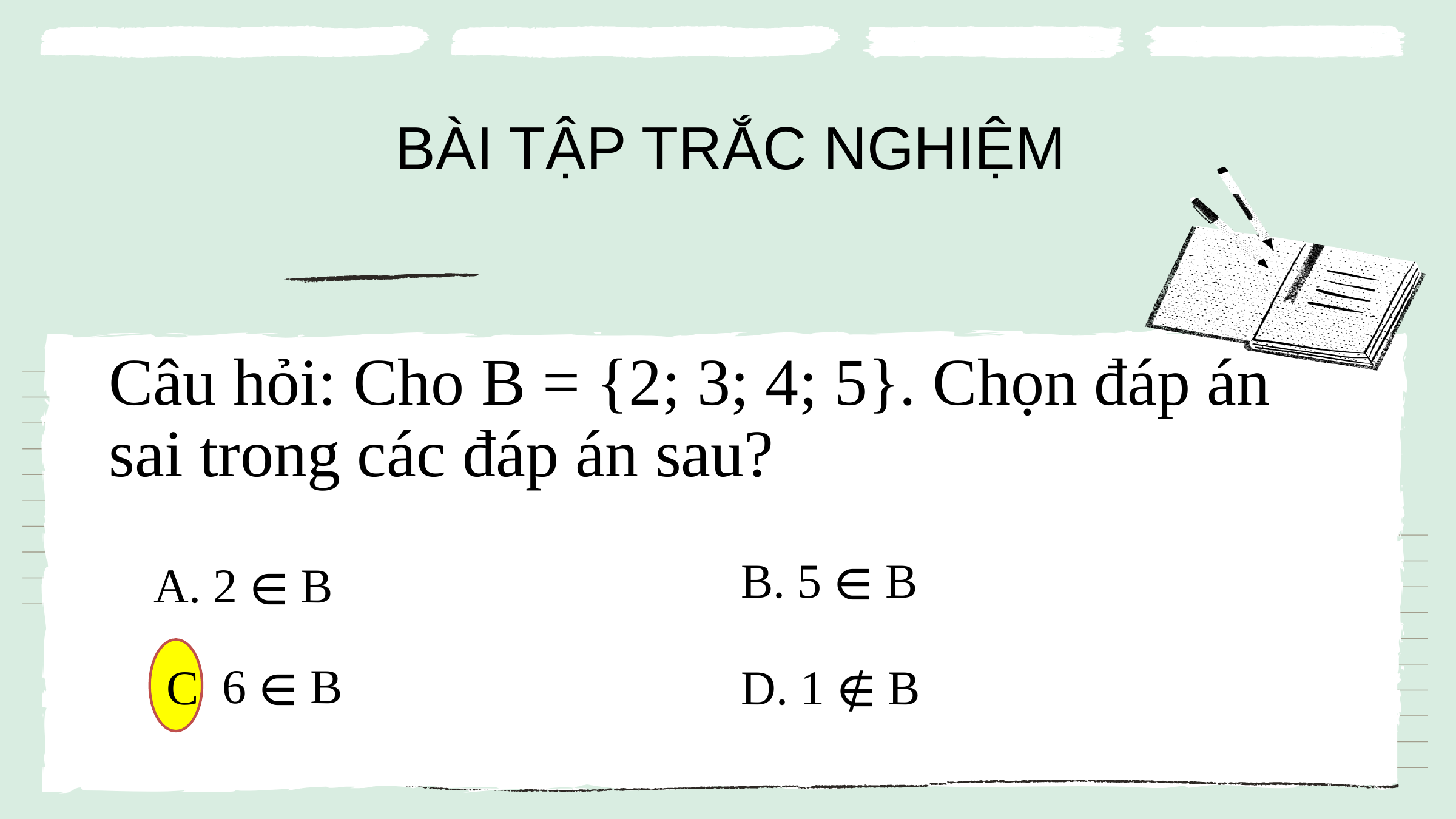

BÀI TẬP TRẮC NGHIỆM
Câu hỏi: Cho B = {2; 3; 4; 5}. Chọn đáp án sai trong các đáp án sau?
B. 5 ∈ B
 A. 2 ∈ B
 C.  6 ∈ B
D. 1 ∉ B
C